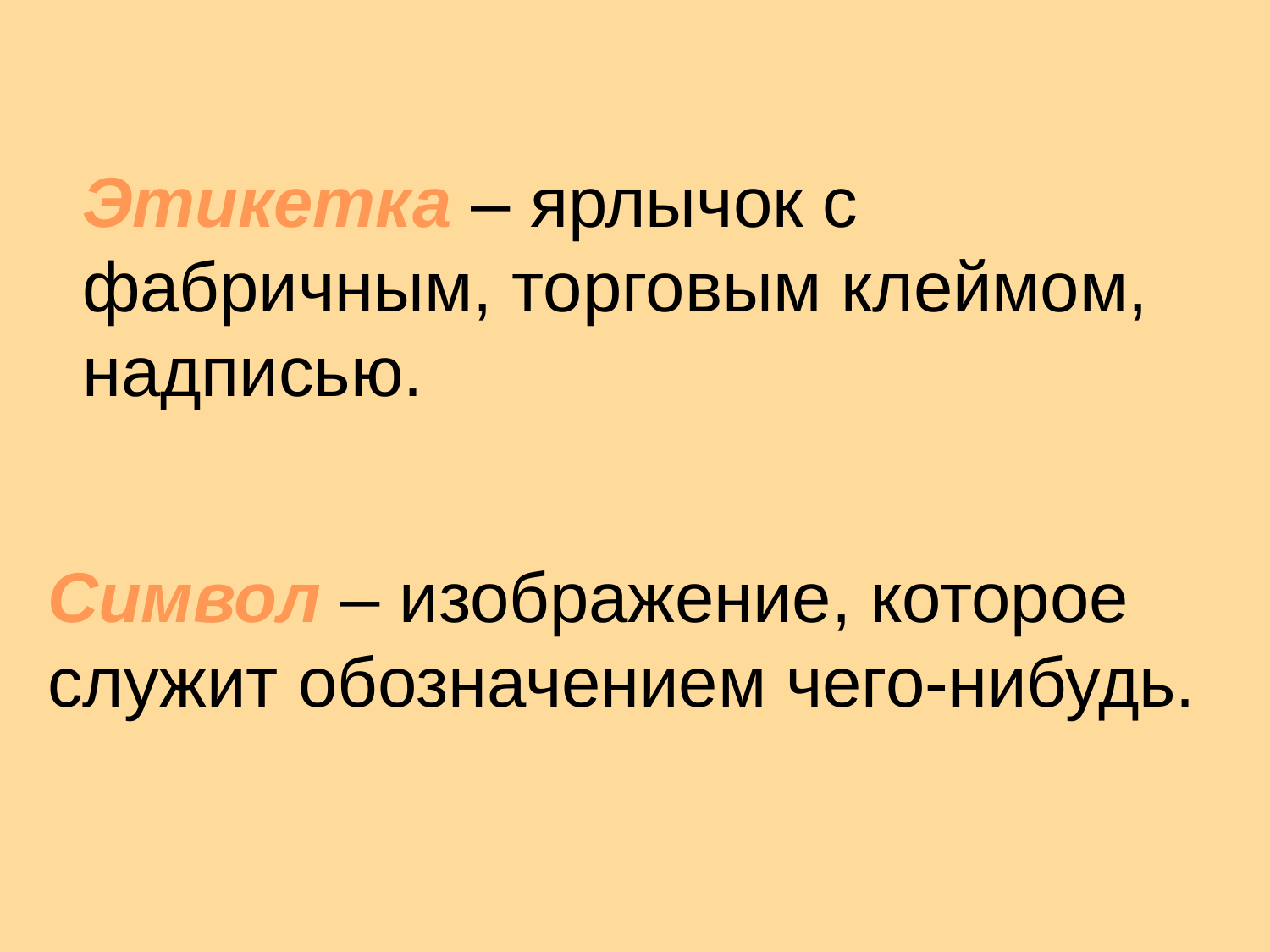

Этикетка – ярлычок с фабричным, торговым клеймом, надписью.
Символ – изображение, которое служит обозначением чего-нибудь.